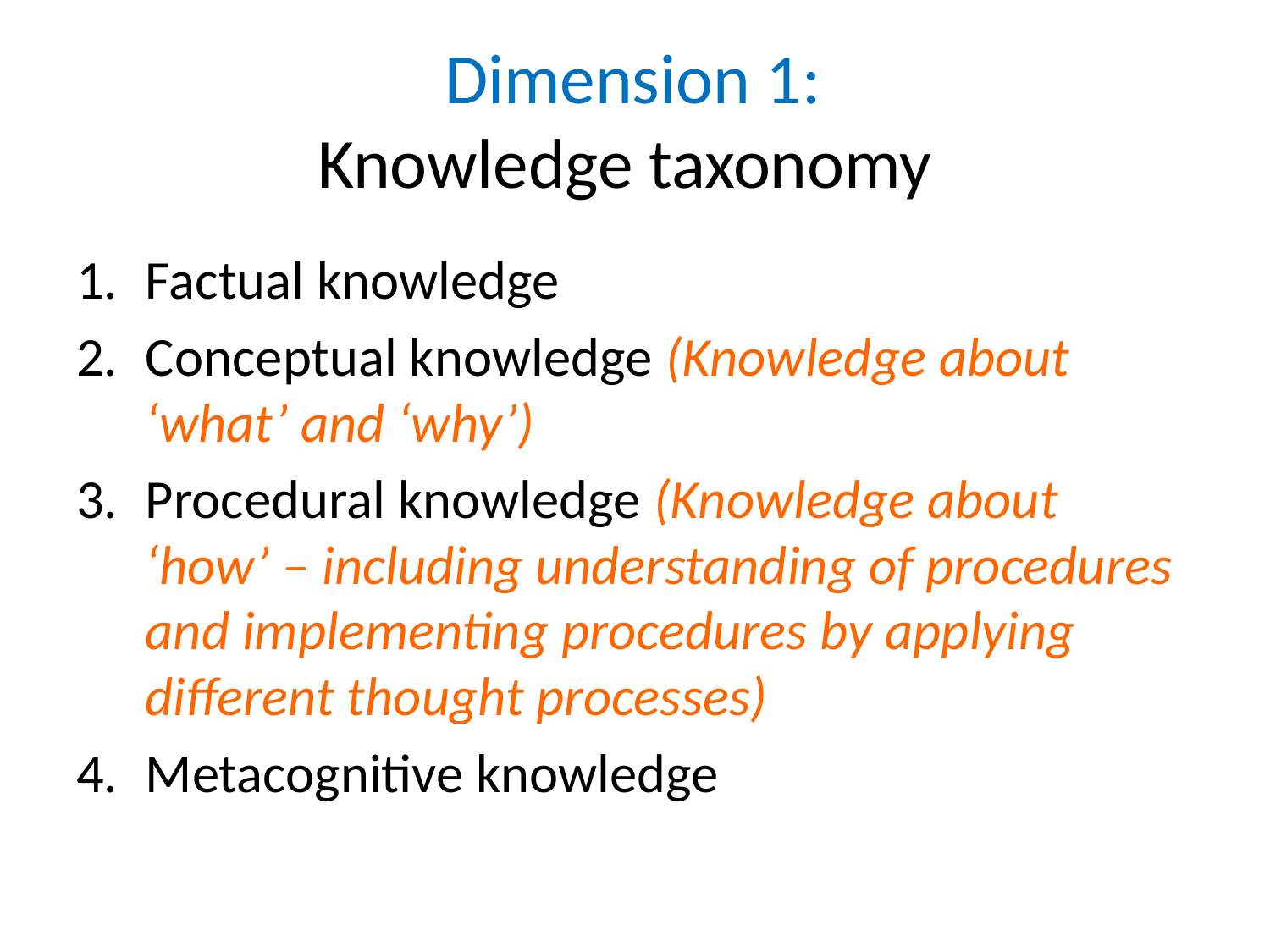

# Dimension 1: Knowledge taxonomy
Factual knowledge
Conceptual knowledge (Knowledge about ‘what’ and ‘why’)
Procedural knowledge (Knowledge about ‘how’ – including understanding of procedures and implementing procedures by applying different thought processes)
Metacognitive knowledge